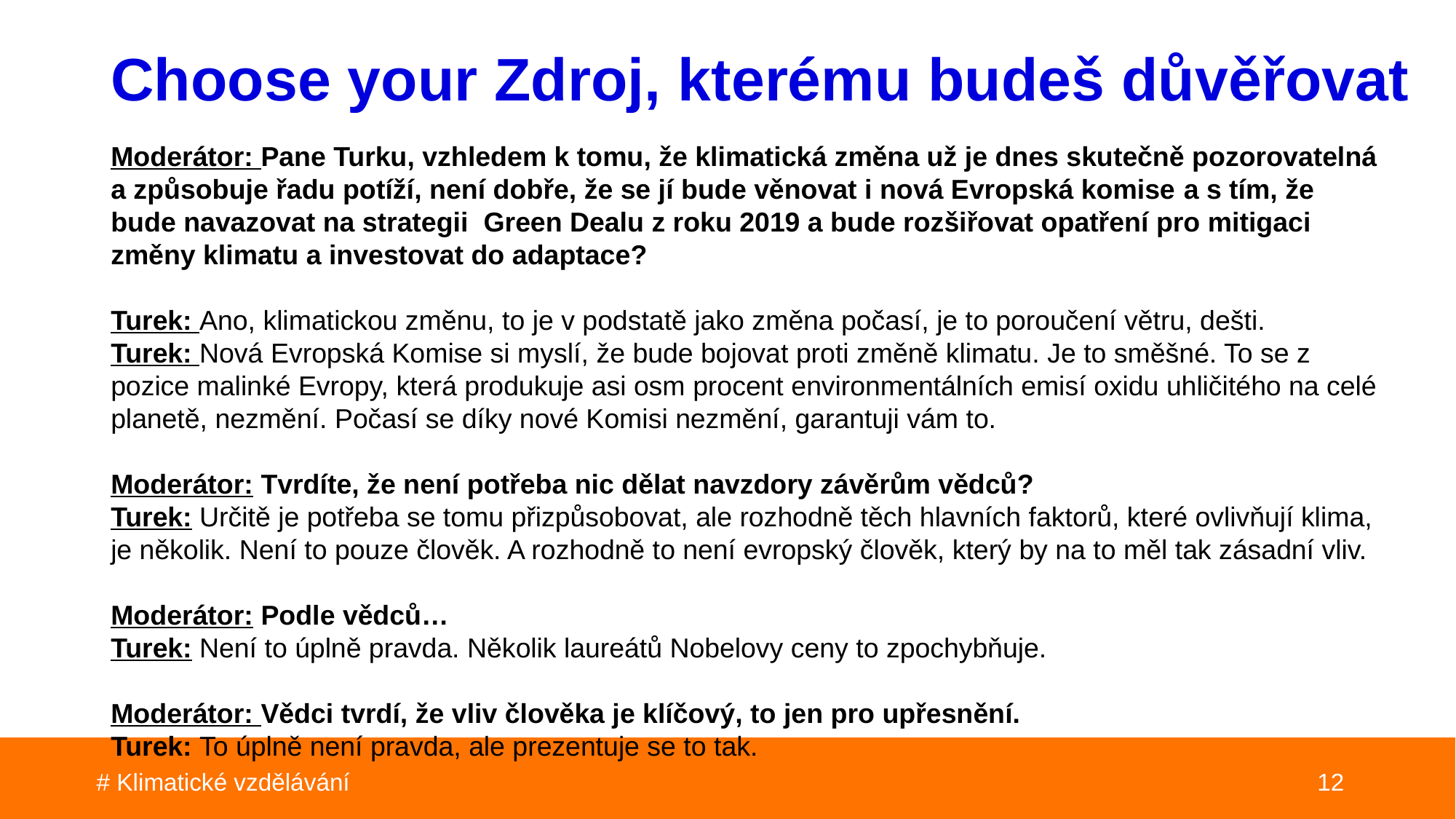

# Choose your Zdroj, kterému budeš důvěřovat
Moderátor: Pane Turku, vzhledem k tomu, že klimatická změna už je dnes skutečně pozorovatelná a způsobuje řadu potíží, není dobře, že se jí bude věnovat i nová Evropská komise a s tím, že bude navazovat na strategii  Green Dealu z roku 2019 a bude rozšiřovat opatření pro mitigaci změny klimatu a investovat do adaptace?

Turek: Ano, klimatickou změnu, to je v podstatě jako změna počasí, je to poroučení větru, dešti.
Turek: Nová Evropská Komise si myslí, že bude bojovat proti změně klimatu. Je to směšné. To se z pozice malinké Evropy, která produkuje asi osm procent environmentálních emisí oxidu uhličitého na celé planetě, nezmění. Počasí se díky nové Komisi nezmění, garantuji vám to.

Moderátor: Tvrdíte, že není potřeba nic dělat navzdory závěrům vědců?
Turek: Určitě je potřeba se tomu přizpůsobovat, ale rozhodně těch hlavních faktorů, které ovlivňují klima, je několik. Není to pouze člověk. A rozhodně to není evropský člověk, který by na to měl tak zásadní vliv.

Moderátor: Podle vědců…
Turek: Není to úplně pravda. Několik laureátů Nobelovy ceny to zpochybňuje.

Moderátor: Vědci tvrdí, že vliv člověka je klíčový, to jen pro upřesnění.
Turek: To úplně není pravda, ale prezentuje se to tak.
# Klimatické vzdělávání
12